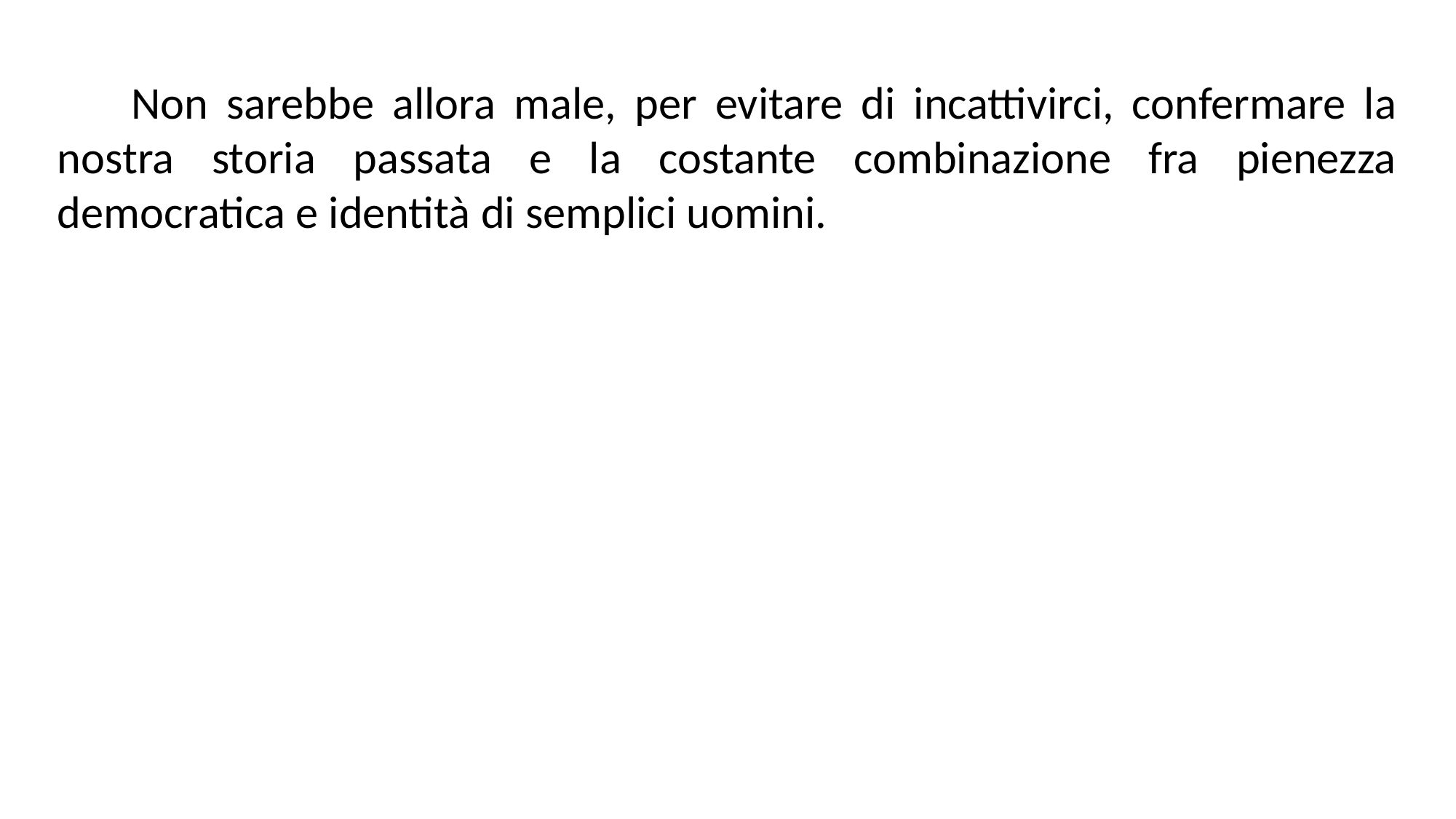

Non sarebbe allora male, per evitare di incattivirci, confermare la nostra storia passata e la costante combinazione fra pienezza democratica e identità di semplici uomini.